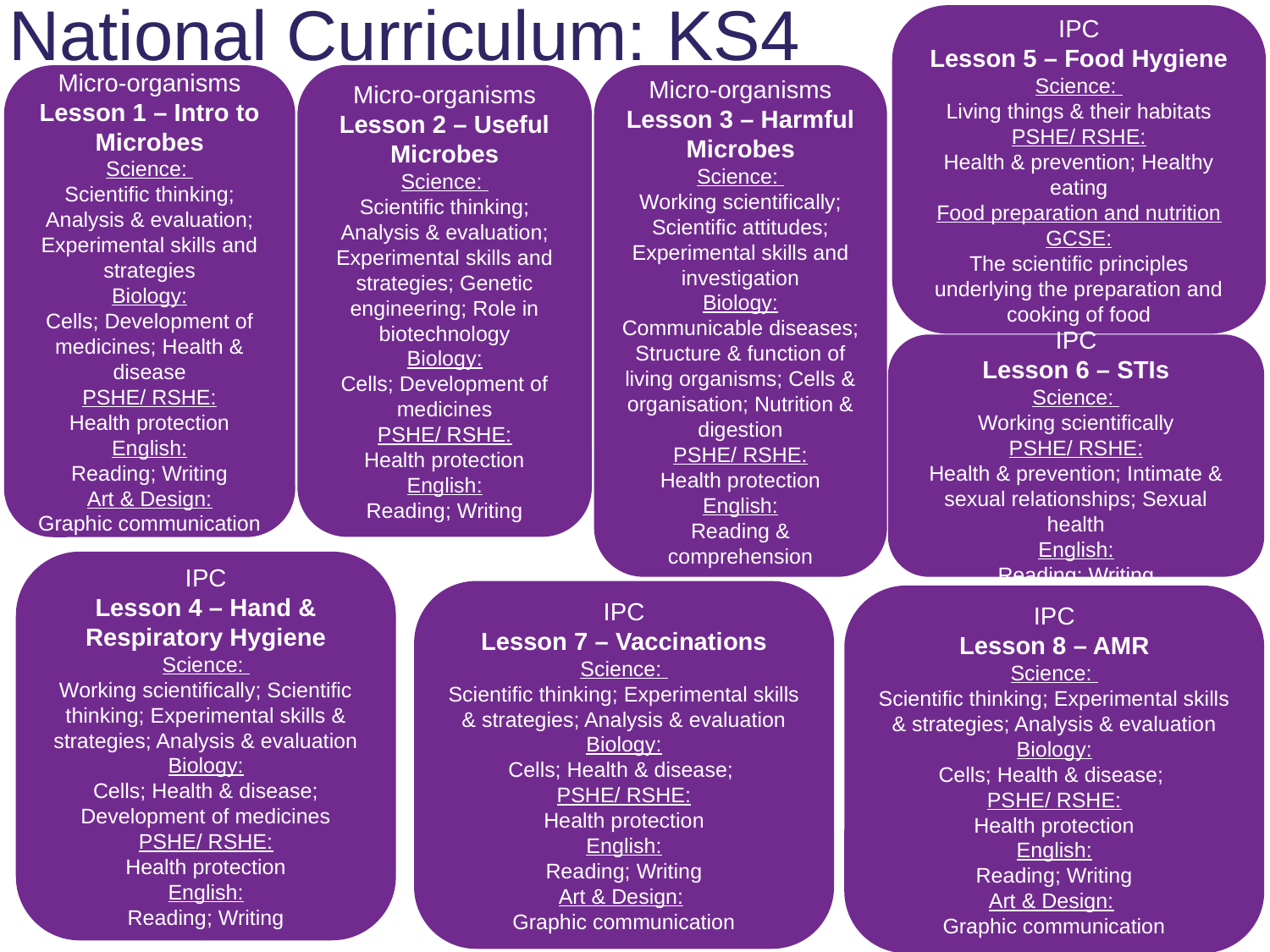

# e-Bug topics are mapped to the National Curriculum: KS4
IPC
Lesson 5 – Food Hygiene
Science:
Living things & their habitats
PSHE/ RSHE:
Health & prevention; Healthy eating
Food preparation and nutrition GCSE:
The scientific principles underlying the preparation and cooking of food
Micro-organisms
Lesson 2 – Useful Microbes
Science:
Scientific thinking;
Analysis & evaluation; Experimental skills and strategies; Genetic engineering; Role in biotechnology
Biology:
Cells; Development of medicines
PSHE/ RSHE:
Health protection
English:
Reading; Writing
Micro-organisms
Lesson 1 – Intro to Microbes
Science:
Scientific thinking;
Analysis & evaluation; Experimental skills and strategies
Biology:
Cells; Development of medicines; Health & disease
PSHE/ RSHE:
Health protection
English:
Reading; Writing
Art & Design:
Graphic communication
Micro-organisms
Lesson 3 – Harmful Microbes
Science:
Working scientifically;
Scientific attitudes; Experimental skills and investigation
Biology:
Communicable diseases; Structure & function of living organisms; Cells & organisation; Nutrition & digestion
PSHE/ RSHE:
Health protection
English:
Reading & comprehension
IPC
Lesson 6 – STIs
Science:
Working scientifically
PSHE/ RSHE:
Health & prevention; Intimate & sexual relationships; Sexual health
English:
Reading; Writing
IPC
Lesson 4 – Hand & Respiratory Hygiene
Science:
Working scientifically; Scientific thinking; Experimental skills & strategies; Analysis & evaluation
Biology:
Cells; Health & disease; Development of medicines
PSHE/ RSHE:
Health protection
English:
Reading; Writing
IPC
Lesson 7 – Vaccinations
Science:
Scientific thinking; Experimental skills & strategies; Analysis & evaluation
Biology:
Cells; Health & disease;
PSHE/ RSHE:
Health protection
English:
Reading; Writing
Art & Design:
Graphic communication
IPC
Lesson 8 – AMR
Science:
Scientific thinking; Experimental skills & strategies; Analysis & evaluation
Biology:
Cells; Health & disease;
PSHE/ RSHE:
Health protection
English:
Reading; Writing
Art & Design:
Graphic communication
e-Bug.eu